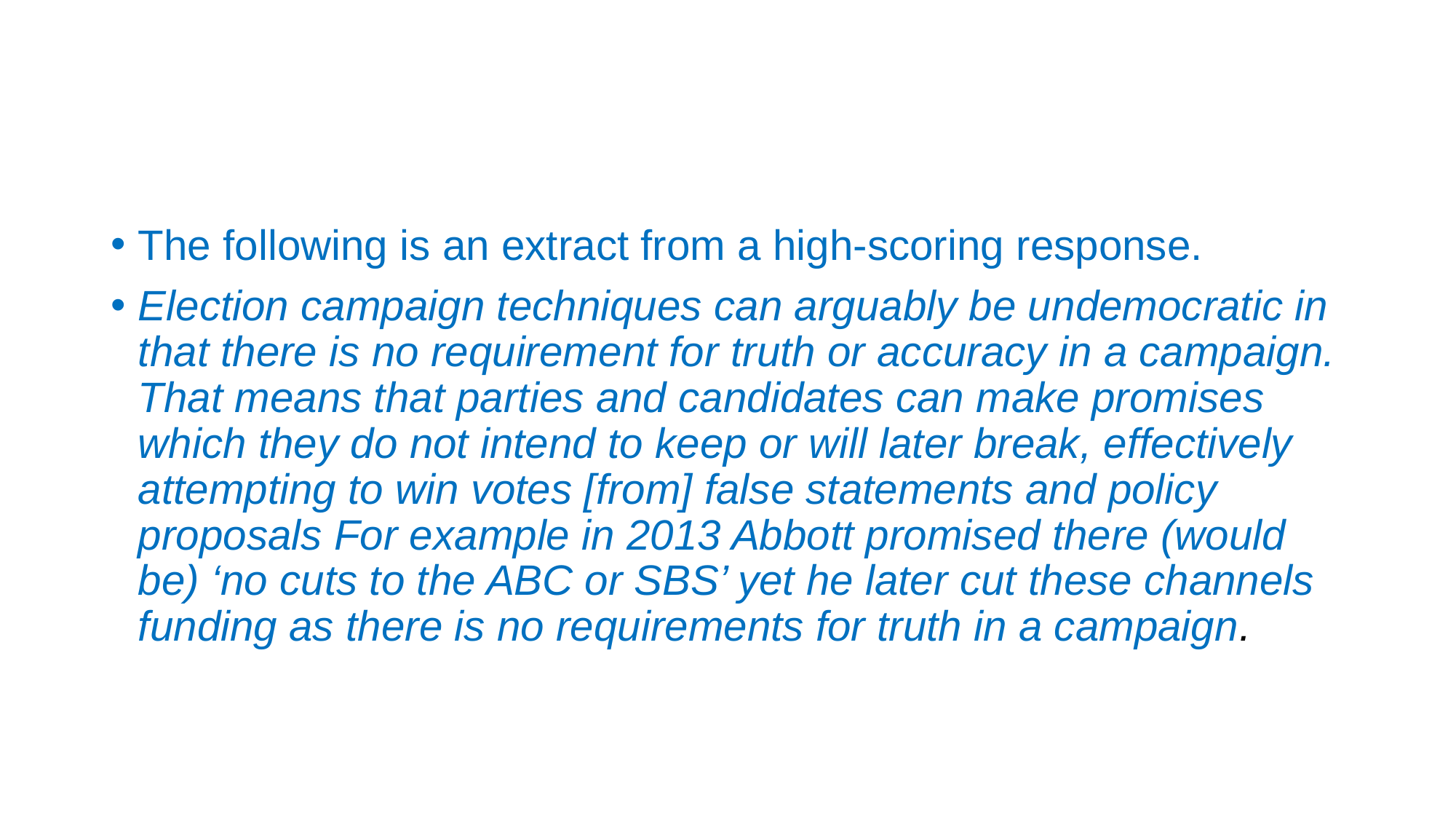

#
The following is an extract from a high-scoring response.
Election campaign techniques can arguably be undemocratic in that there is no requirement for truth or accuracy in a campaign. That means that parties and candidates can make promises which they do not intend to keep or will later break, effectively attempting to win votes [from] false statements and policy proposals For example in 2013 Abbott promised there (would be) ‘no cuts to the ABC or SBS’ yet he later cut these channels funding as there is no requirements for truth in a campaign.